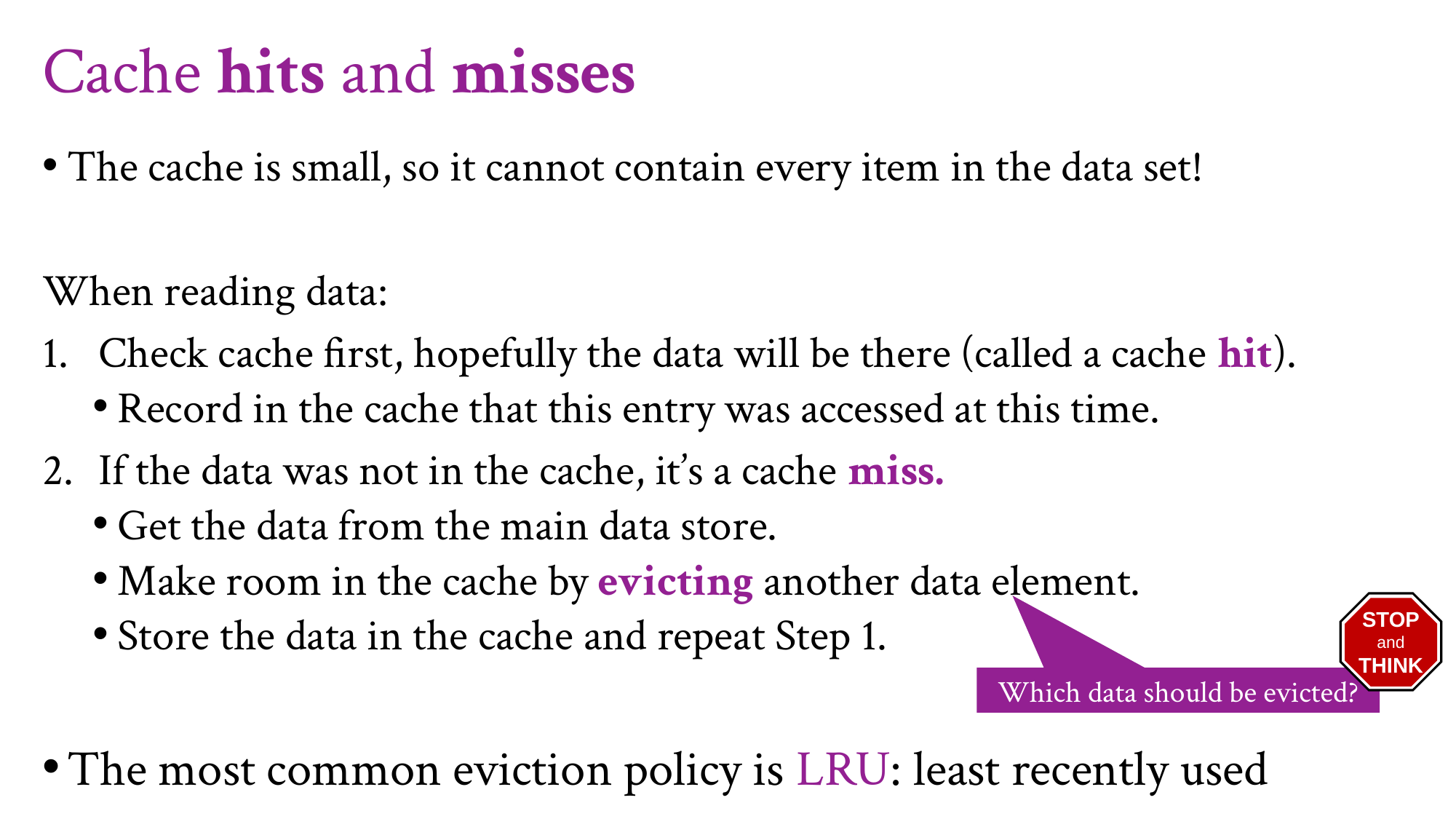

# Cache hits and misses
The cache is small, so it cannot contain every item in the data set!

When reading data:
Check cache first, hopefully the data will be there (called a cache hit).
Record in the cache that this entry was accessed at this time.
If the data was not in the cache, it’s a cache miss.
Get the data from the main data store.
Make room in the cache by evicting another data element.
Store the data in the cache and repeat Step 1.

The most common eviction policy is LRU: least recently used

STOP
and
THINK

Which data should be evicted?